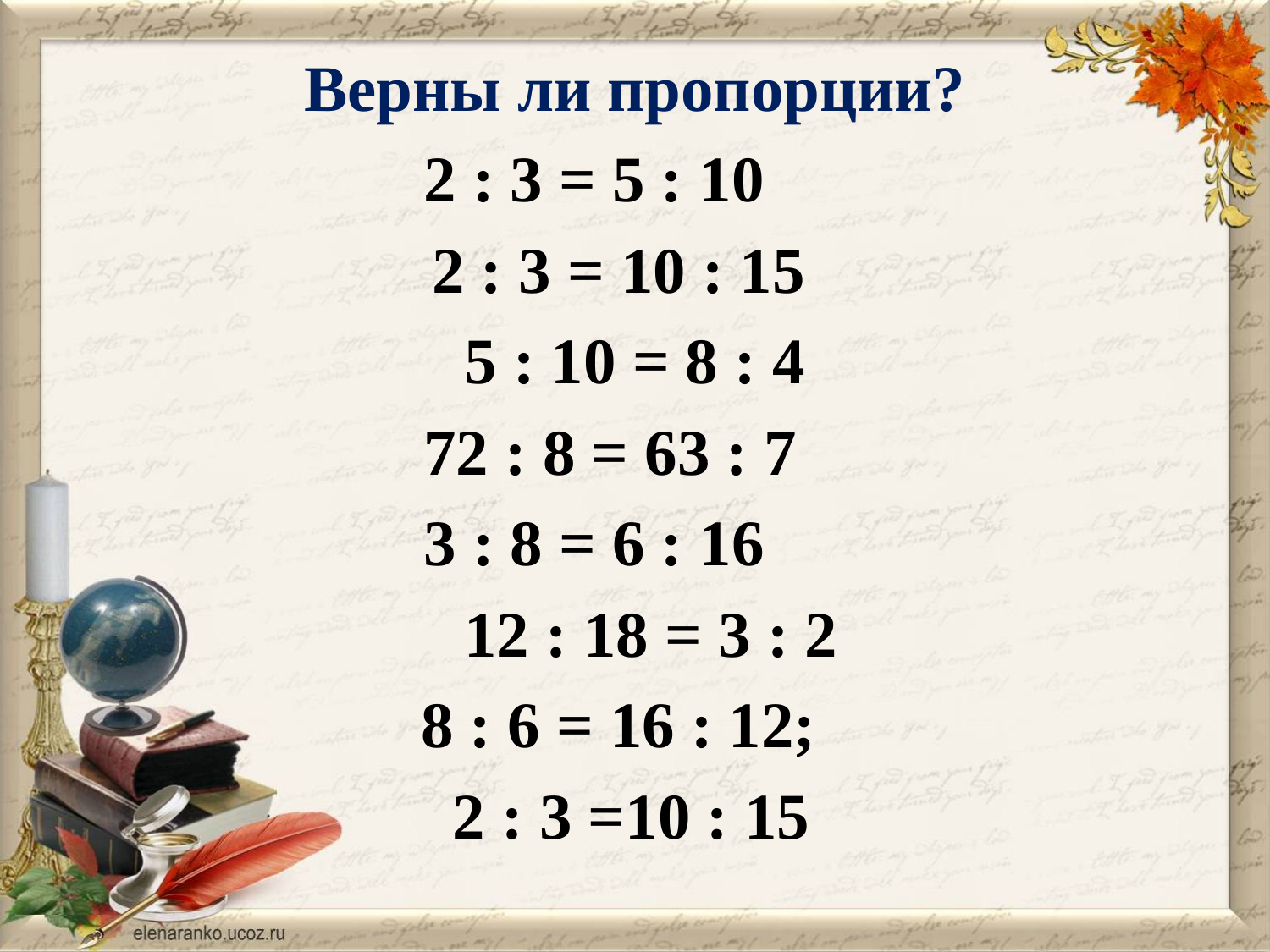

Верны ли пропорции?
2 : 3 = 5 : 10
  2 : 3 = 10 : 15
5 : 10 = 8 : 4
  72 : 8 = 63 : 7
 3 : 8 = 6 : 16
  12 : 18 = 3 : 2
    8 : 6 = 16 : 12;
    2 : 3 =10 : 15